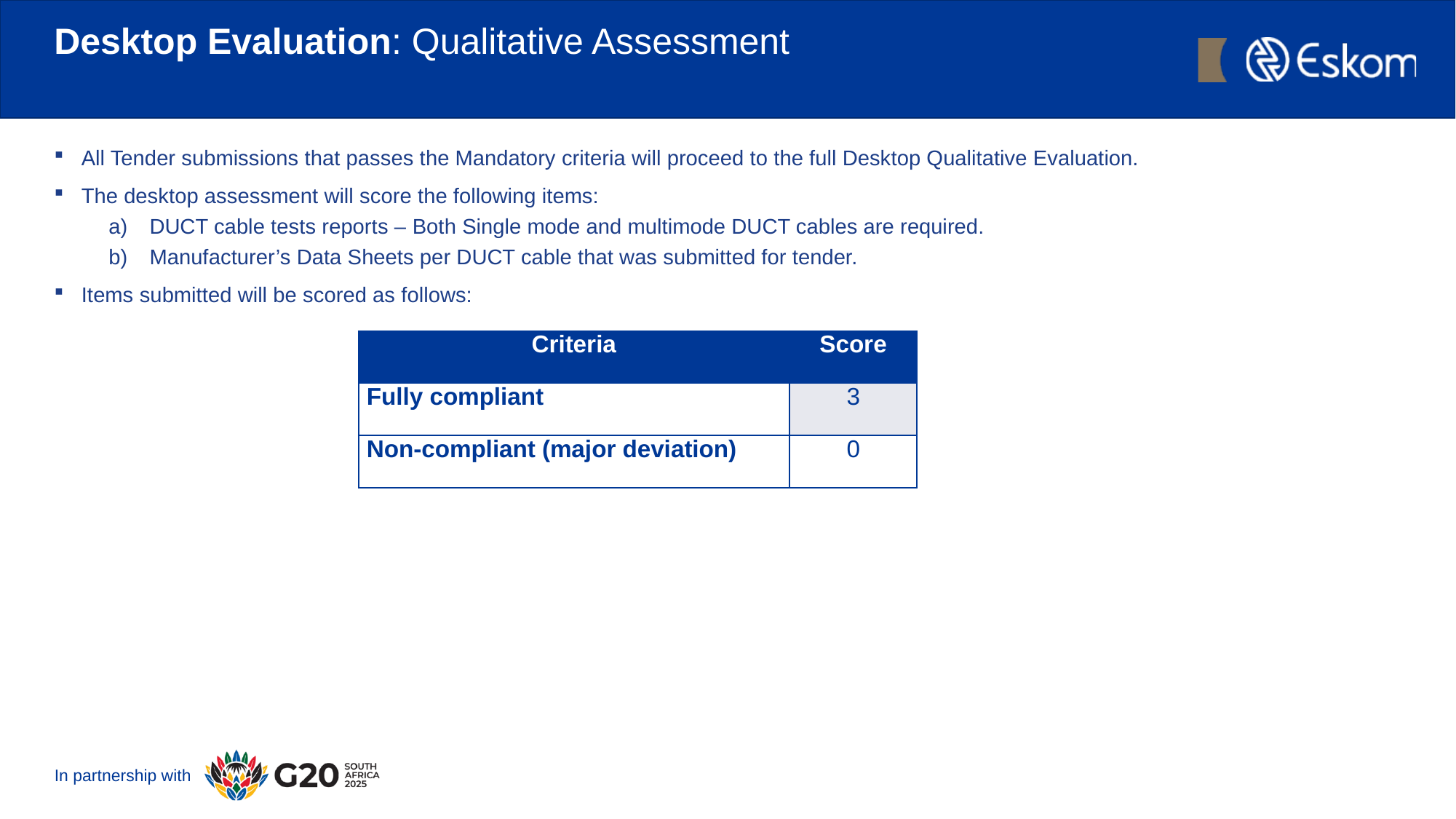

# Desktop Evaluation: Qualitative Assessment
All Tender submissions that passes the Mandatory criteria will proceed to the full Desktop Qualitative Evaluation.
The desktop assessment will score the following items:
DUCT cable tests reports – Both Single mode and multimode DUCT cables are required.
Manufacturer’s Data Sheets per DUCT cable that was submitted for tender.
Items submitted will be scored as follows:

| Criteria | Score |
| --- | --- |
| Fully compliant | 3 |
| Non-compliant (major deviation) | 0 |